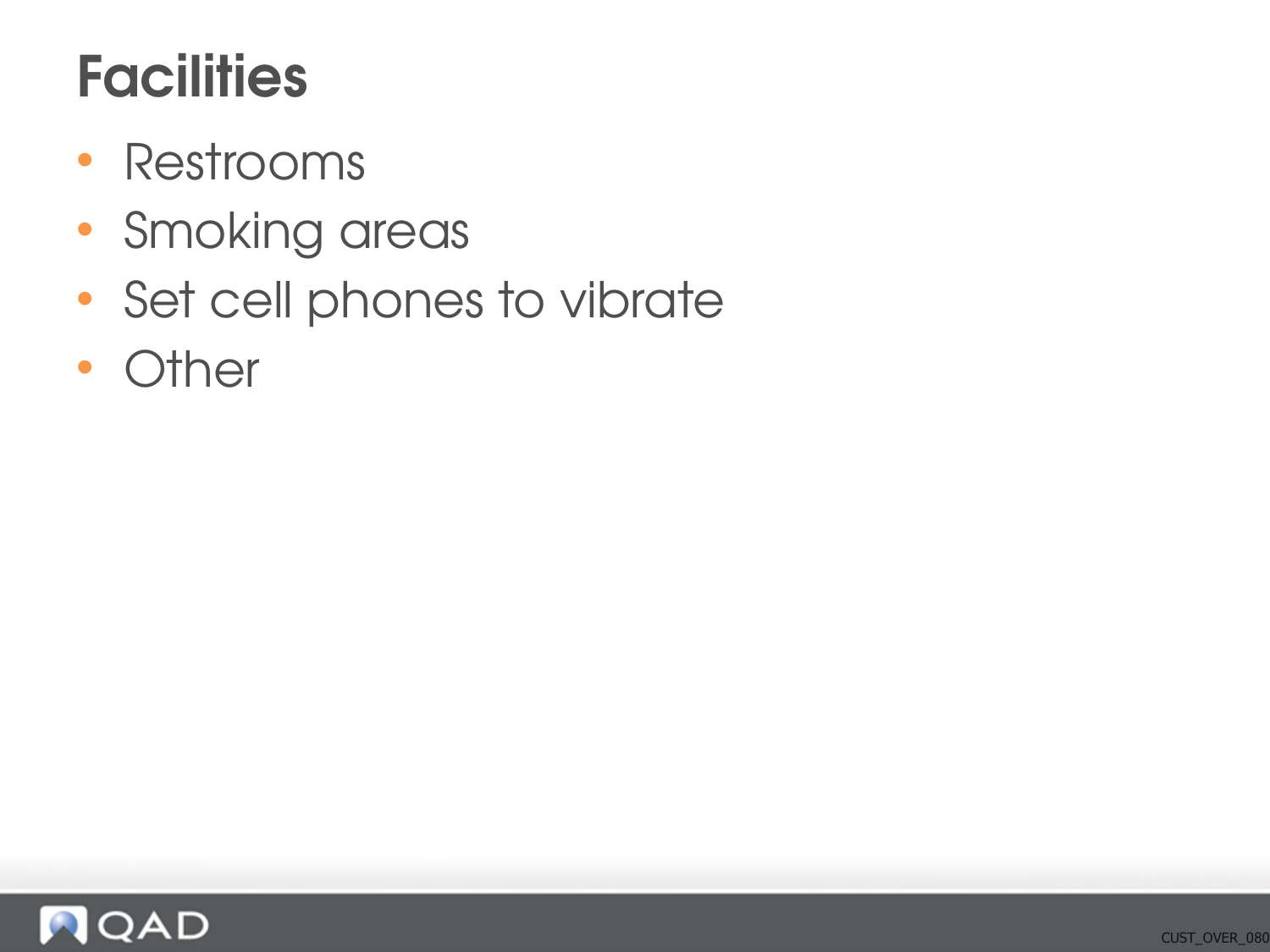

# Facilities
Restrooms
Smoking areas
Set cell phones to vibrate
Other

CUST_OVER_080